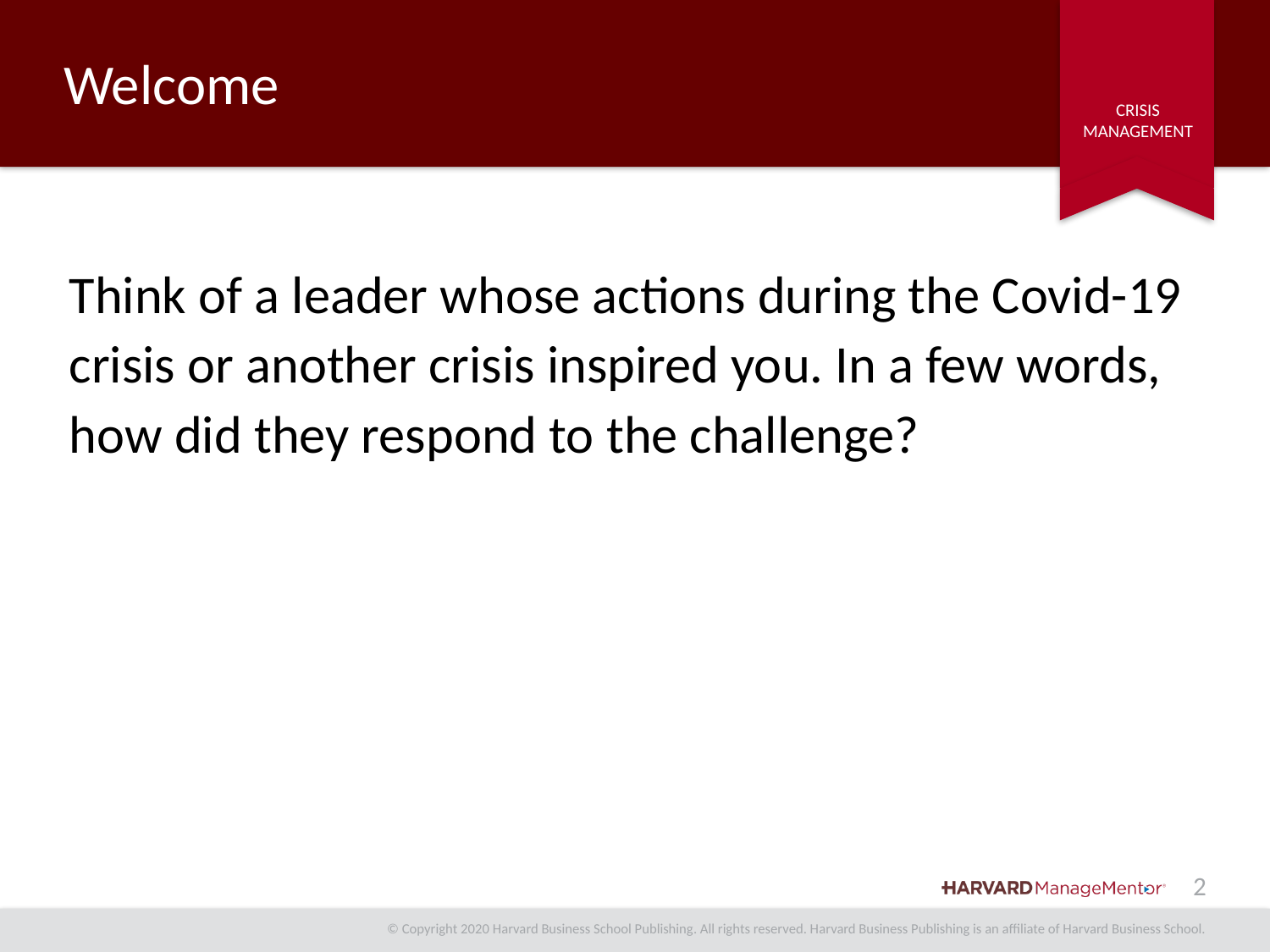

# Welcome
Think of a leader whose actions during the Covid-19 crisis or another crisis inspired you. In a few words, how did they respond to the challenge?